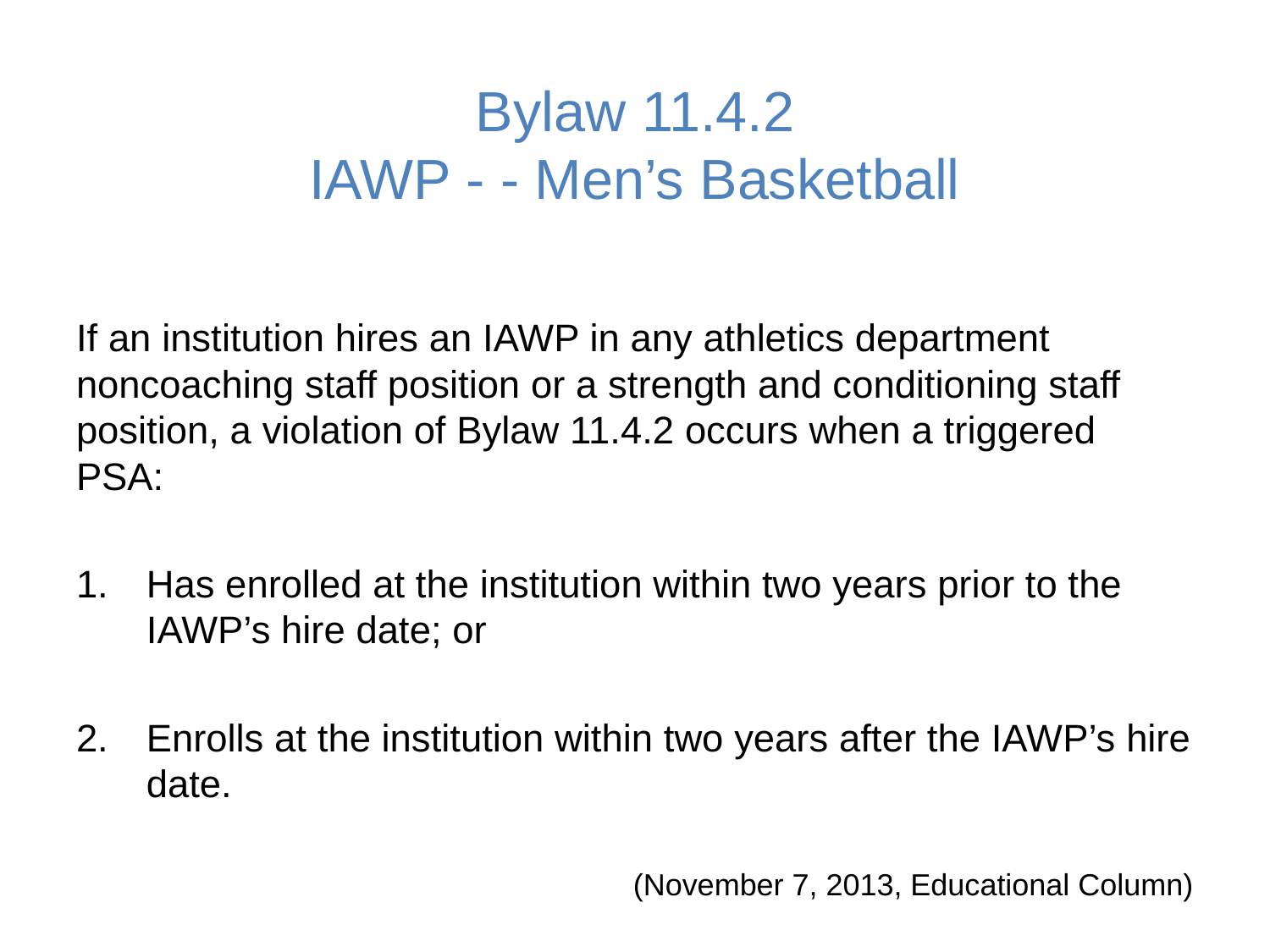

# Bylaw 11.4.2 IAWP - - Men’s Basketball
If an institution hires an IAWP in any athletics department noncoaching staff position or a strength and conditioning staff position, a violation of Bylaw 11.4.2 occurs when a triggered PSA:

Has enrolled at the institution within two years prior to the IAWP’s hire date; or

Enrolls at the institution within two years after the IAWP’s hire date.

(November 7, 2013, Educational Column)